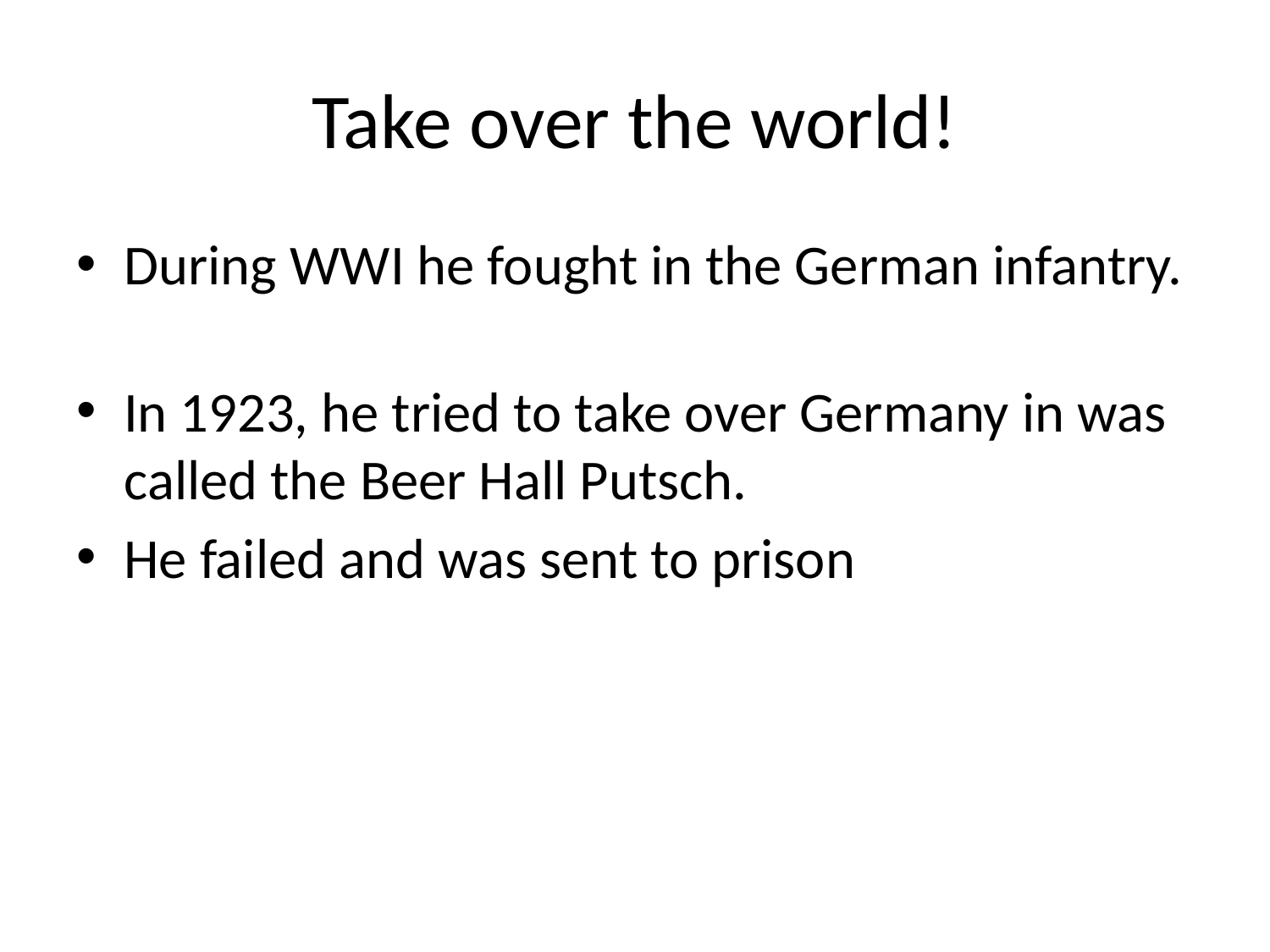

# Take over the world!
During WWI he fought in the German infantry.
In 1923, he tried to take over Germany in was called the Beer Hall Putsch.
He failed and was sent to prison